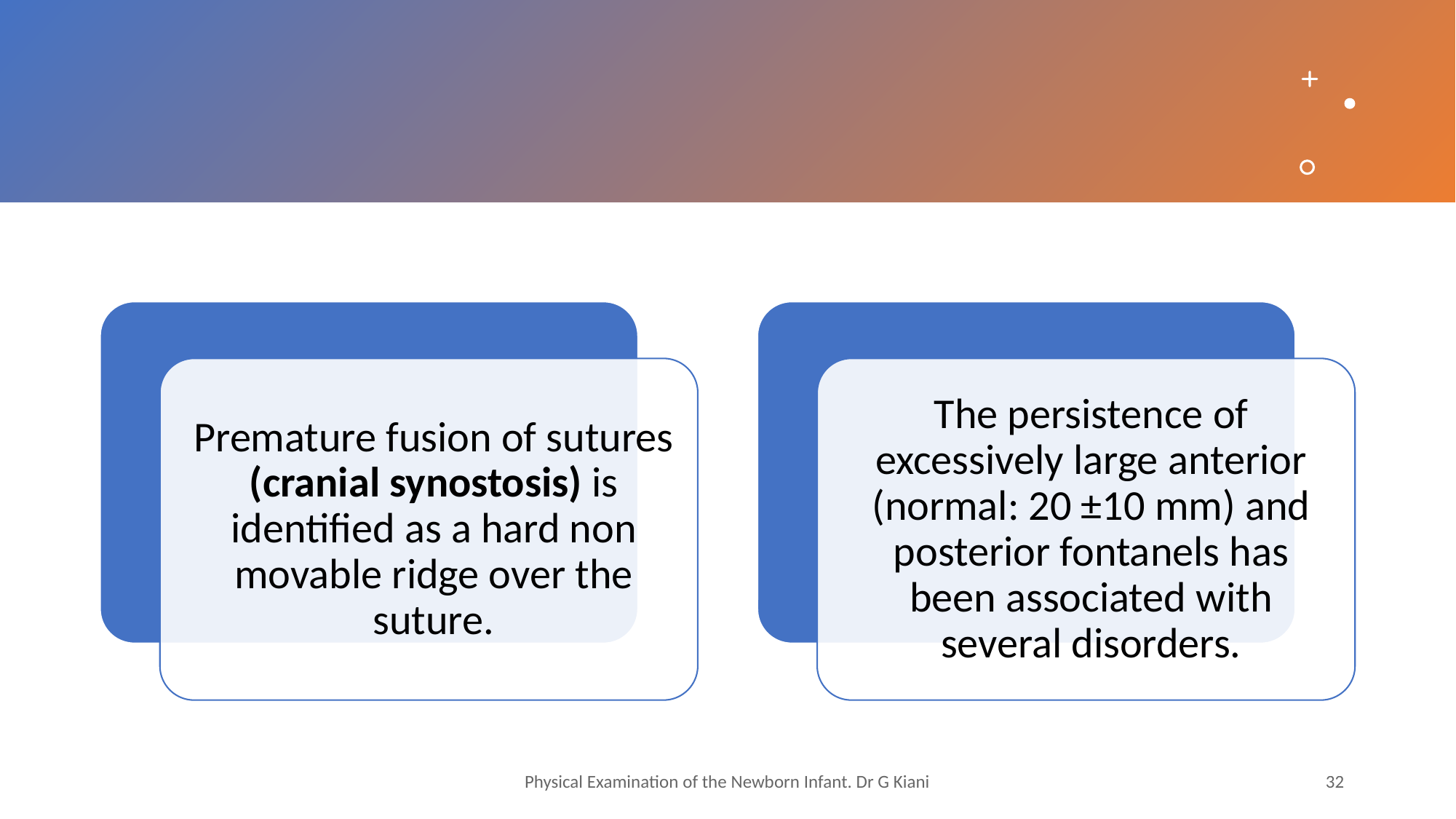

Premature fusion of sutures (cranial synostosis) is identified as a hard non movable ridge over the suture.
The persistence of excessively large anterior (normal: 20 ±10 mm) and posterior fontanels has been associated with several disorders.
Physical Examination of the Newborn Infant. Dr G Kiani
32